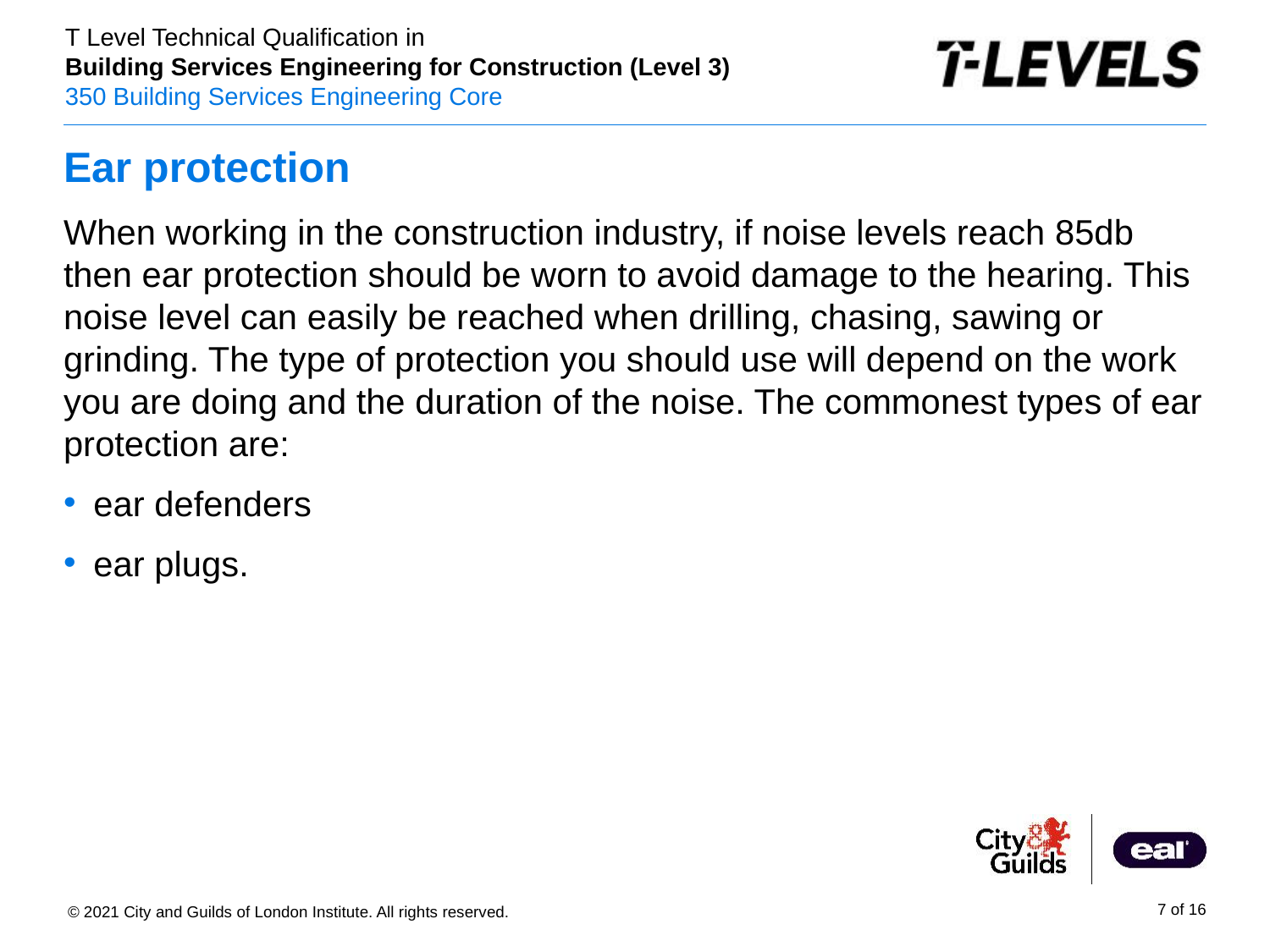

# Ear protection
When working in the construction industry, if noise levels reach 85db then ear protection should be worn to avoid damage to the hearing. This noise level can easily be reached when drilling, chasing, sawing or grinding. The type of protection you should use will depend on the work you are doing and the duration of the noise. The commonest types of ear protection are:
ear defenders
ear plugs.